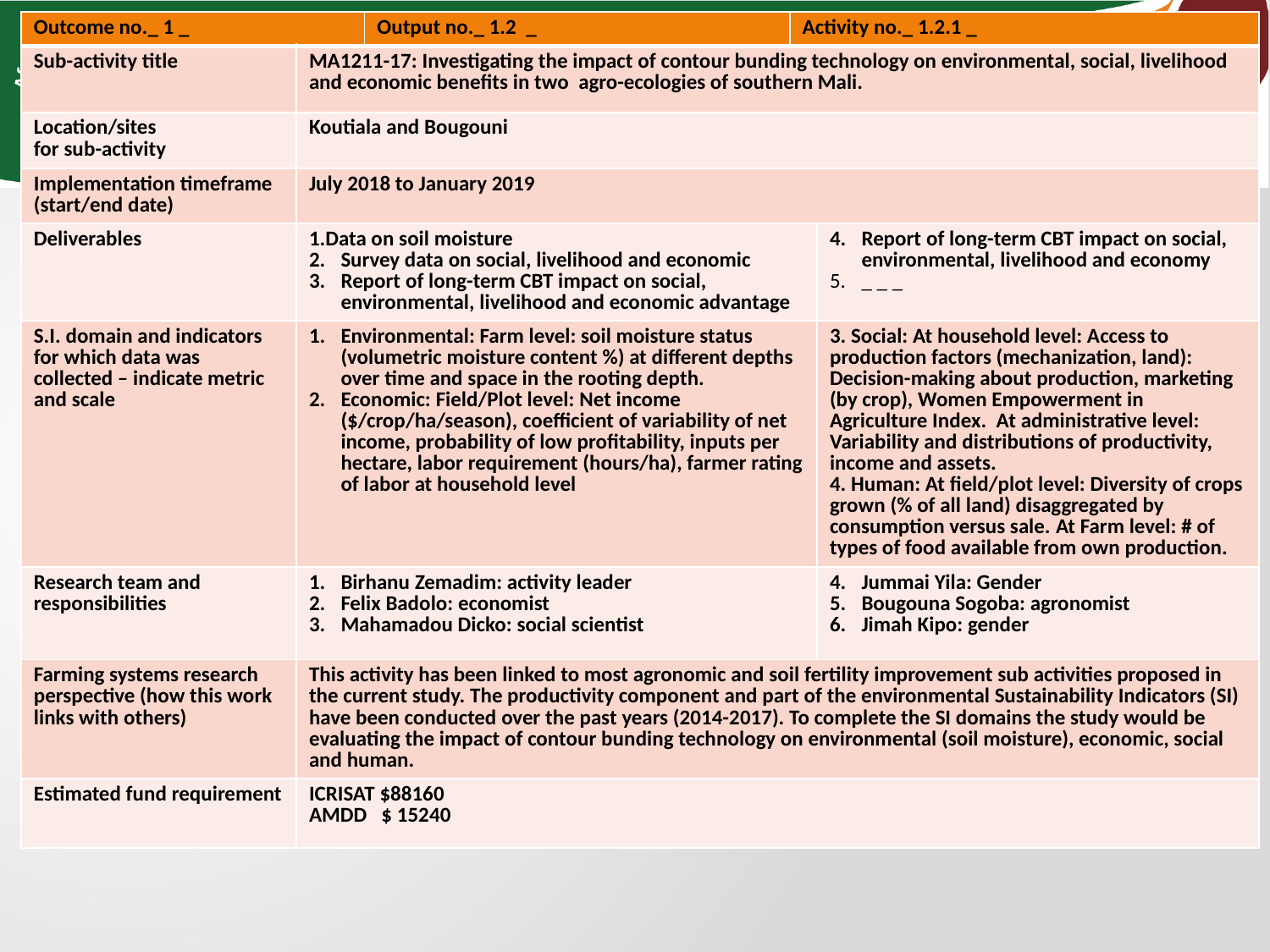

| Outcome no.\_ 1 \_ |  | Output no.\_ 1.2 \_ | Activity no.\_ 1.2.1 \_ |  |
| --- | --- | --- | --- | --- |
| Sub-activity title | MA1211-17: Investigating the impact of contour bunding technology on environmental, social, livelihood and economic benefits in two agro-ecologies of southern Mali. |  |  |  |
| Location/sites for sub-activity | Koutiala and Bougouni |  |  |  |
| Implementation timeframe (start/end date) | July 2018 to January 2019 |  |  |  |
| Deliverables | Data on soil moisture Survey data on social, livelihood and economic Report of long-term CBT impact on social, environmental, livelihood and economic advantage |  |  | Report of long-term CBT impact on social, environmental, livelihood and economy \_ \_ \_ |
| S.I. domain and indicators for which data was collected – indicate metric and scale | Environmental: Farm level: soil moisture status (volumetric moisture content %) at different depths over time and space in the rooting depth. Economic: Field/Plot level: Net income ($/crop/ha/season), coefficient of variability of net income, probability of low profitability, inputs per hectare, labor requirement (hours/ha), farmer rating of labor at household level |  |  | 3. Social: At household level: Access to production factors (mechanization, land): Decision-making about production, marketing (by crop), Women Empowerment in Agriculture Index. At administrative level: Variability and distributions of productivity, income and assets. 4. Human: At field/plot level: Diversity of crops grown (% of all land) disaggregated by consumption versus sale. At Farm level: # of types of food available from own production. |
| Research team and responsibilities | Birhanu Zemadim: activity leader Felix Badolo: economist Mahamadou Dicko: social scientist |  |  | Jummai Yila: Gender Bougouna Sogoba: agronomist Jimah Kipo: gender |
| Farming systems research perspective (how this work links with others) | This activity has been linked to most agronomic and soil fertility improvement sub activities proposed in the current study. The productivity component and part of the environmental Sustainability Indicators (SI) have been conducted over the past years (2014-2017). To complete the SI domains the study would be evaluating the impact of contour bunding technology on environmental (soil moisture), economic, social and human. |  |  |  |
| Estimated fund requirement | ICRISAT $88160 AMDD $ 15240 |  |  |  |